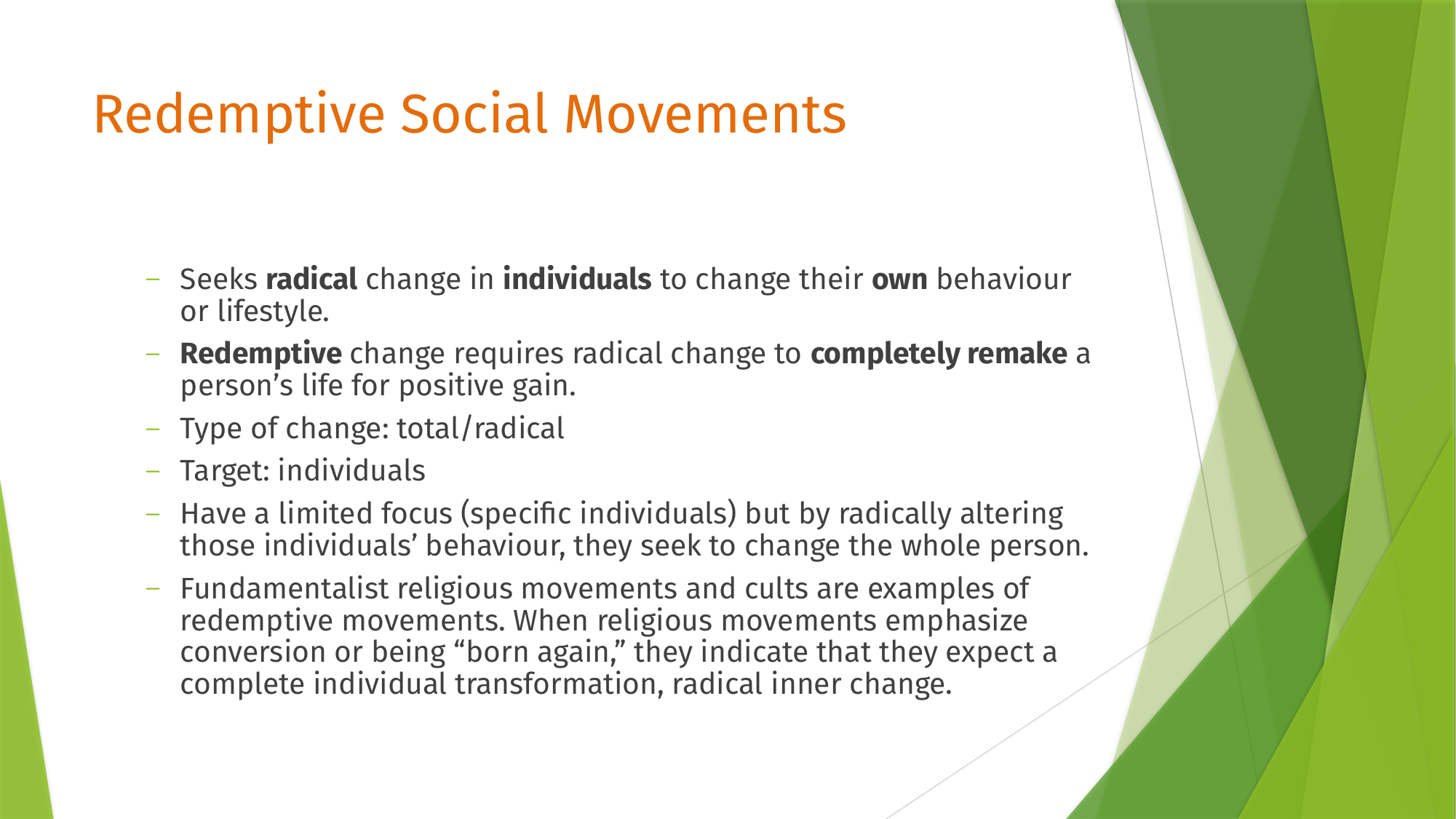

# Redemptive Social Movements
Seeks radical change in individuals to change their own behaviour or lifestyle.
Redemptive change requires radical change to completely remake a person’s life for positive gain.
Type of change: total/radical
Target: individuals
Have a limited focus (specific individuals) but by radically altering those individuals’ behaviour, they seek to change the whole person.
Fundamentalist religious movements and cults are examples of redemptive movements. When religious movements emphasize conversion or being “born again,” they indicate that they expect a complete individual transformation, radical inner change.